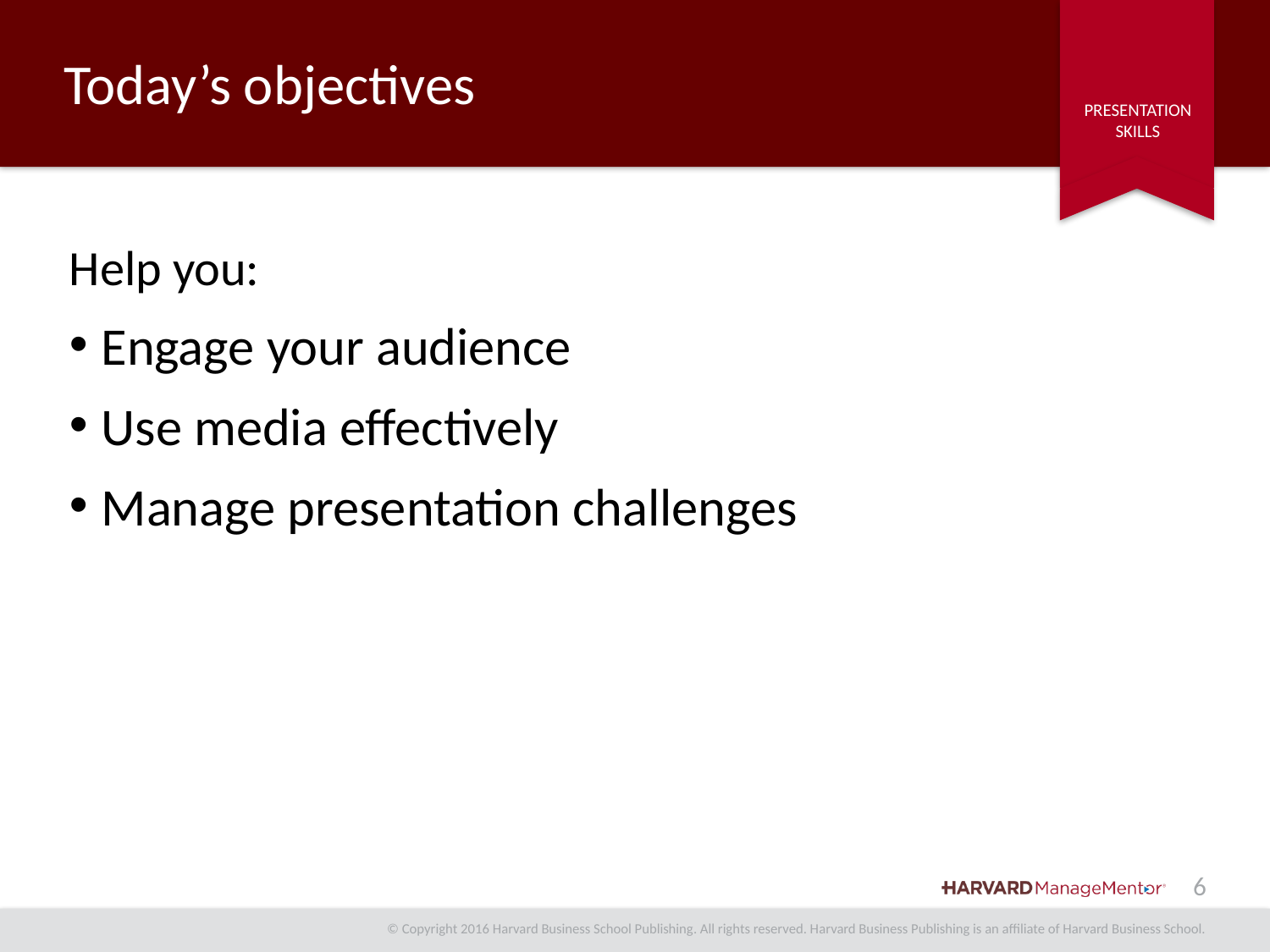

# Today’s objectives
Help you:
Engage your audience
Use media effectively
Manage presentation challenges